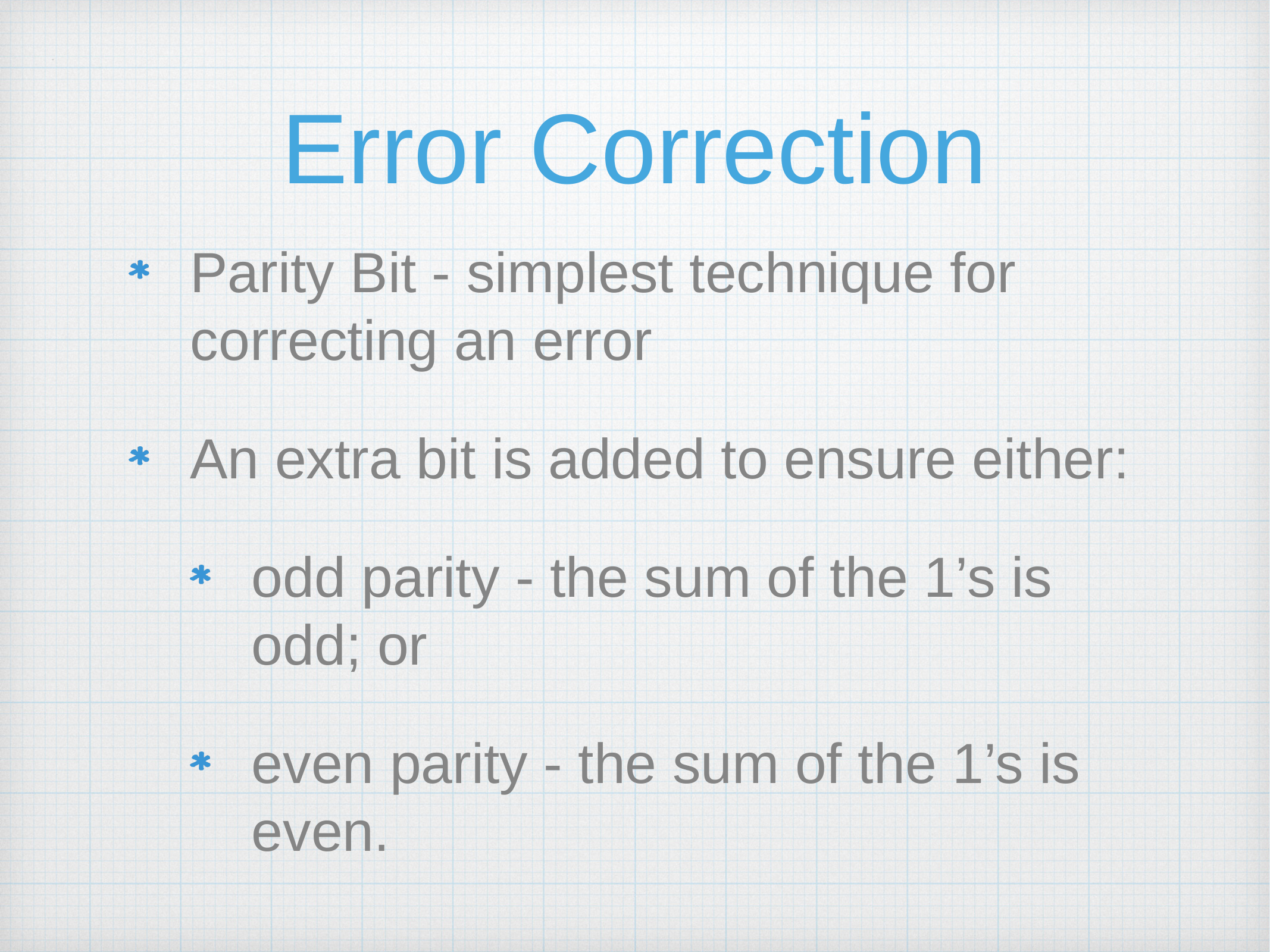

# Error Correction
Parity Bit - simplest technique for correcting an error
An extra bit is added to ensure either:
odd parity - the sum of the 1’s is odd; or
even parity - the sum of the 1’s is even.